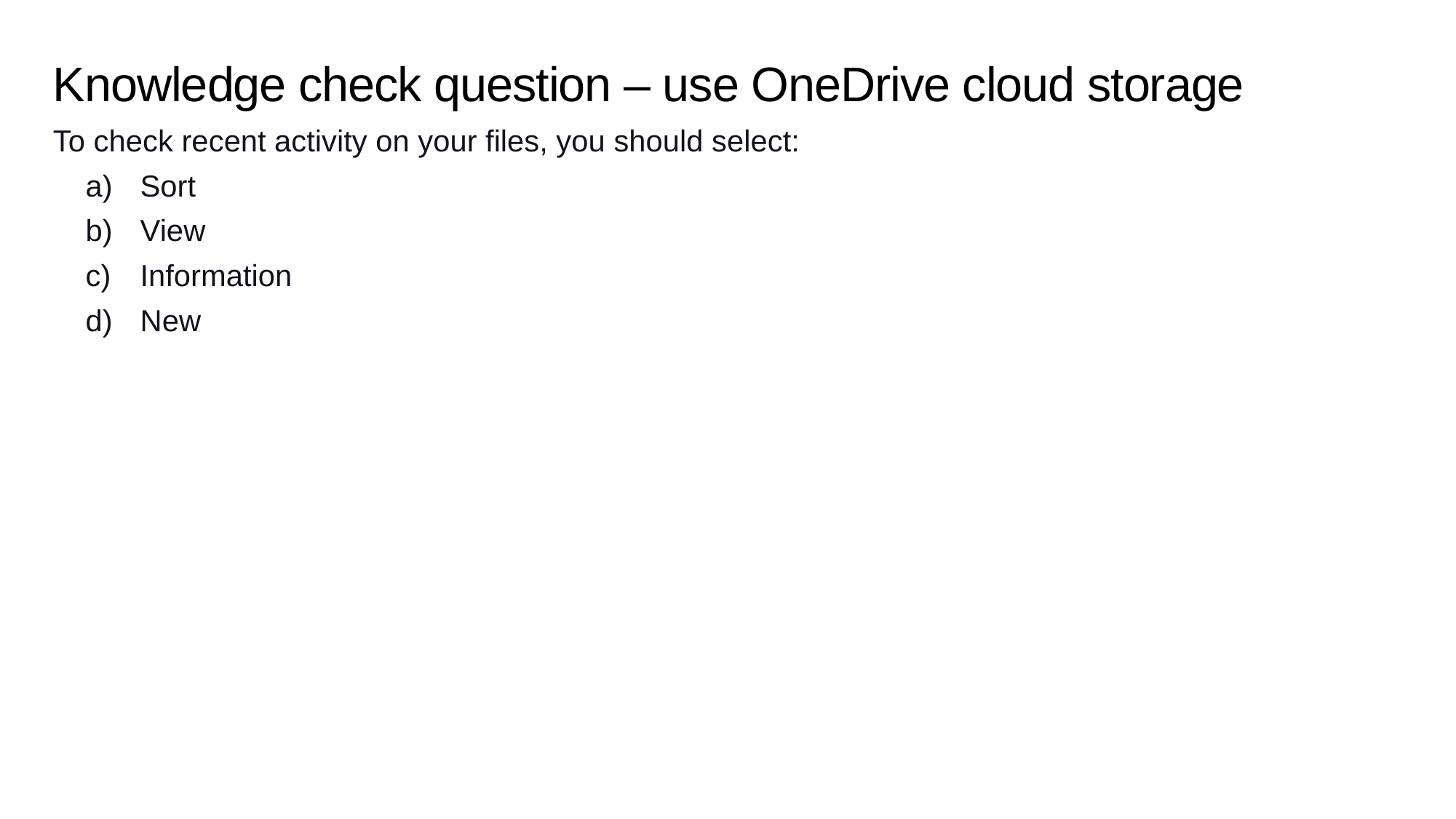

# Knowledge check question – use OneDrive cloud storage
To check recent activity on your files, you should select:
Sort
View
Information
New